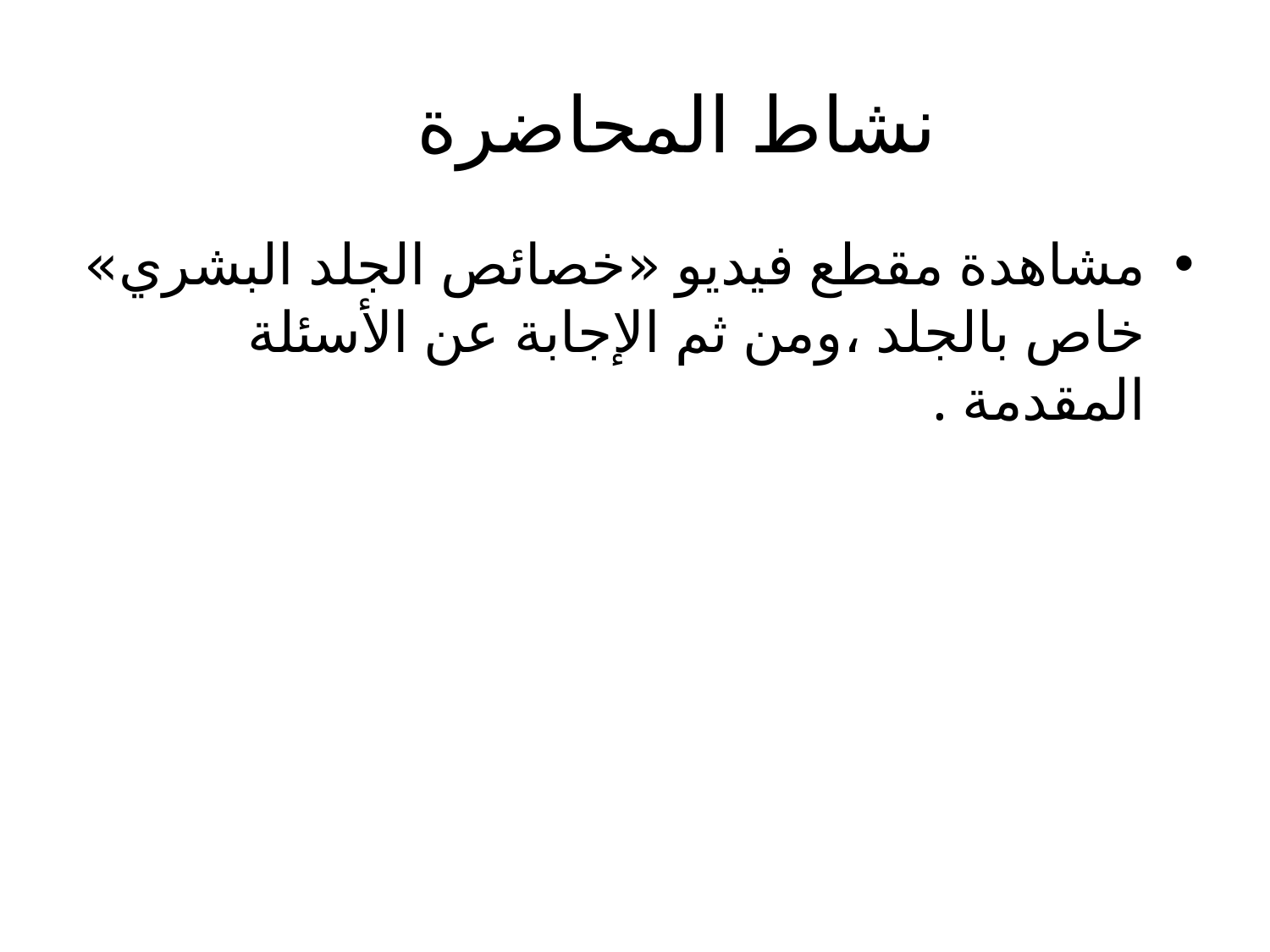

# نشاط المحاضرة
مشاهدة مقطع فيديو «خصائص الجلد البشري» خاص بالجلد ،ومن ثم الإجابة عن الأسئلة المقدمة .